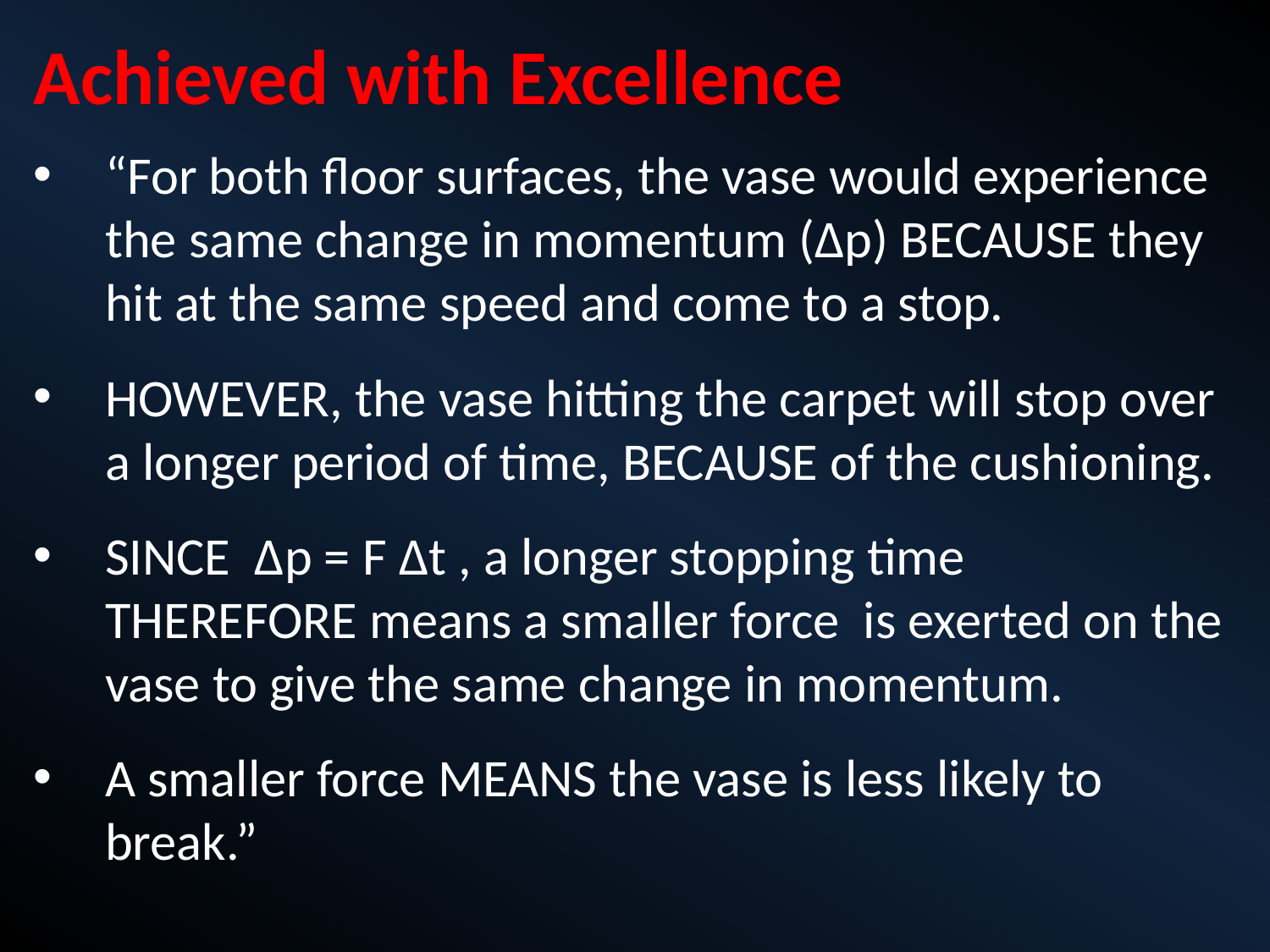

Achieved with Excellence
“For both floor surfaces, the vase would experience the same change in momentum (Δp) BECAUSE they hit at the same speed and come to a stop.
HOWEVER, the vase hitting the carpet will stop over a longer period of time, BECAUSE of the cushioning.
SINCE  Δp = F Δt , a longer stopping time THEREFORE means a smaller force  is exerted on the vase to give the same change in momentum.
A smaller force MEANS the vase is less likely to break.”